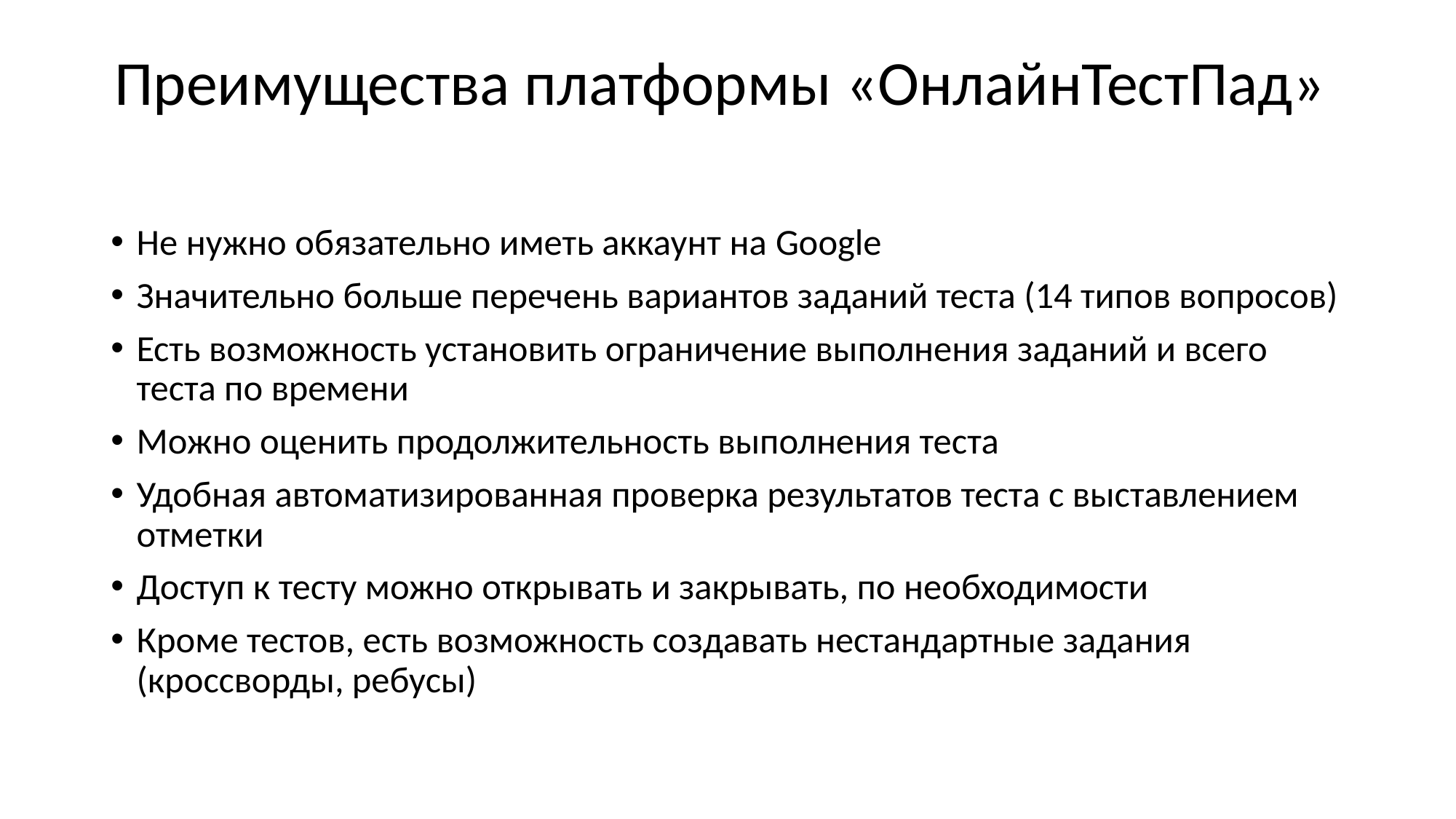

# Преимущества платформы «ОнлайнТестПад»
Не нужно обязательно иметь аккаунт на Google
Значительно больше перечень вариантов заданий теста (14 типов вопросов)
Есть возможность установить ограничение выполнения заданий и всего теста по времени
Можно оценить продолжительность выполнения теста
Удобная автоматизированная проверка результатов теста с выставлением отметки
Доступ к тесту можно открывать и закрывать, по необходимости
Кроме тестов, есть возможность создавать нестандартные задания (кроссворды, ребусы)